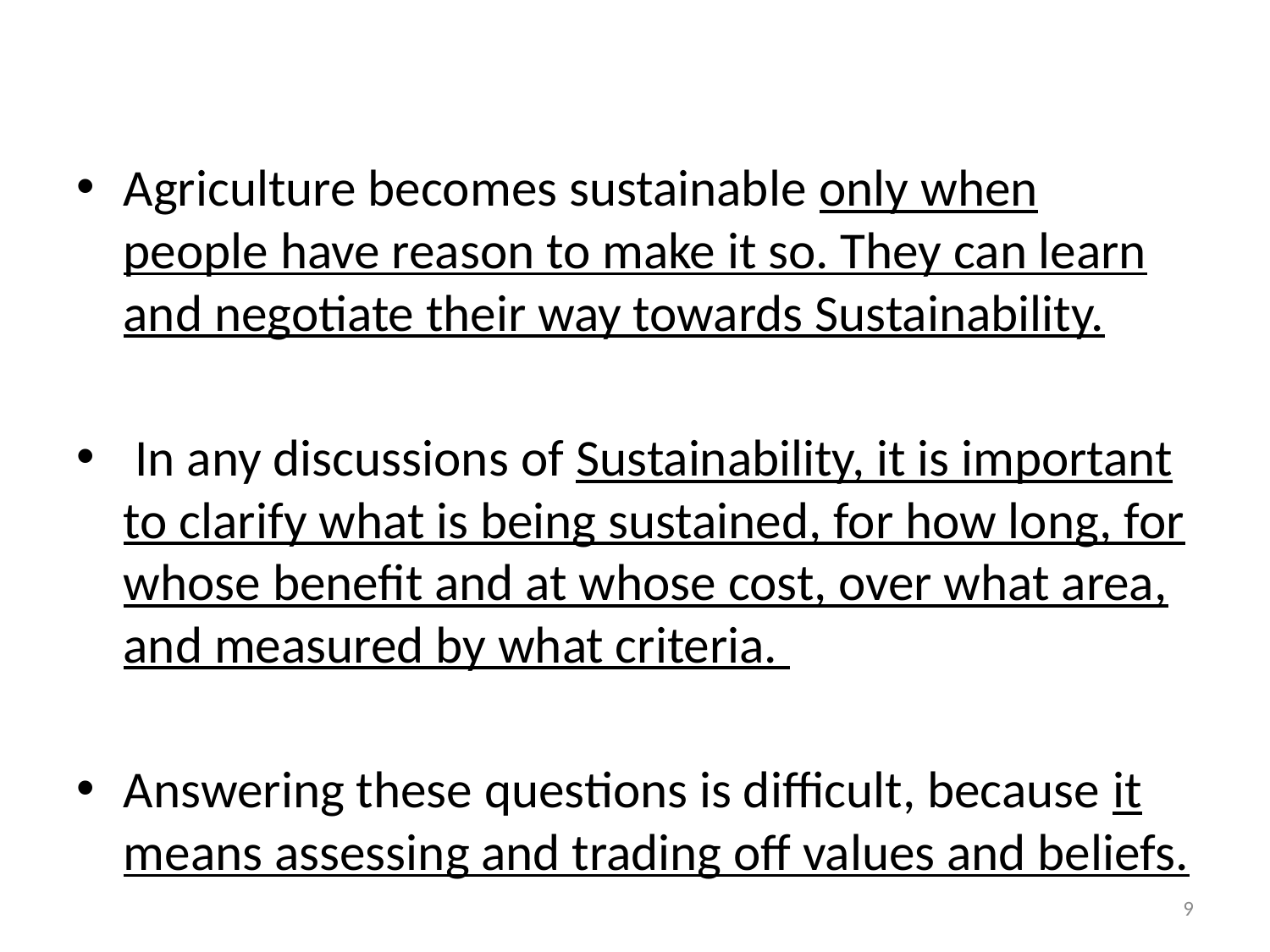

Agriculture becomes sustainable only when people have reason to make it so. They can learn and negotiate their way towards Sustainability.

 In any discussions of Sustainability, it is important to clarify what is being sustained, for how long, for whose benefit and at whose cost, over what area, and measured by what criteria.

Answering these questions is difficult, because it means assessing and trading off values and beliefs.

9